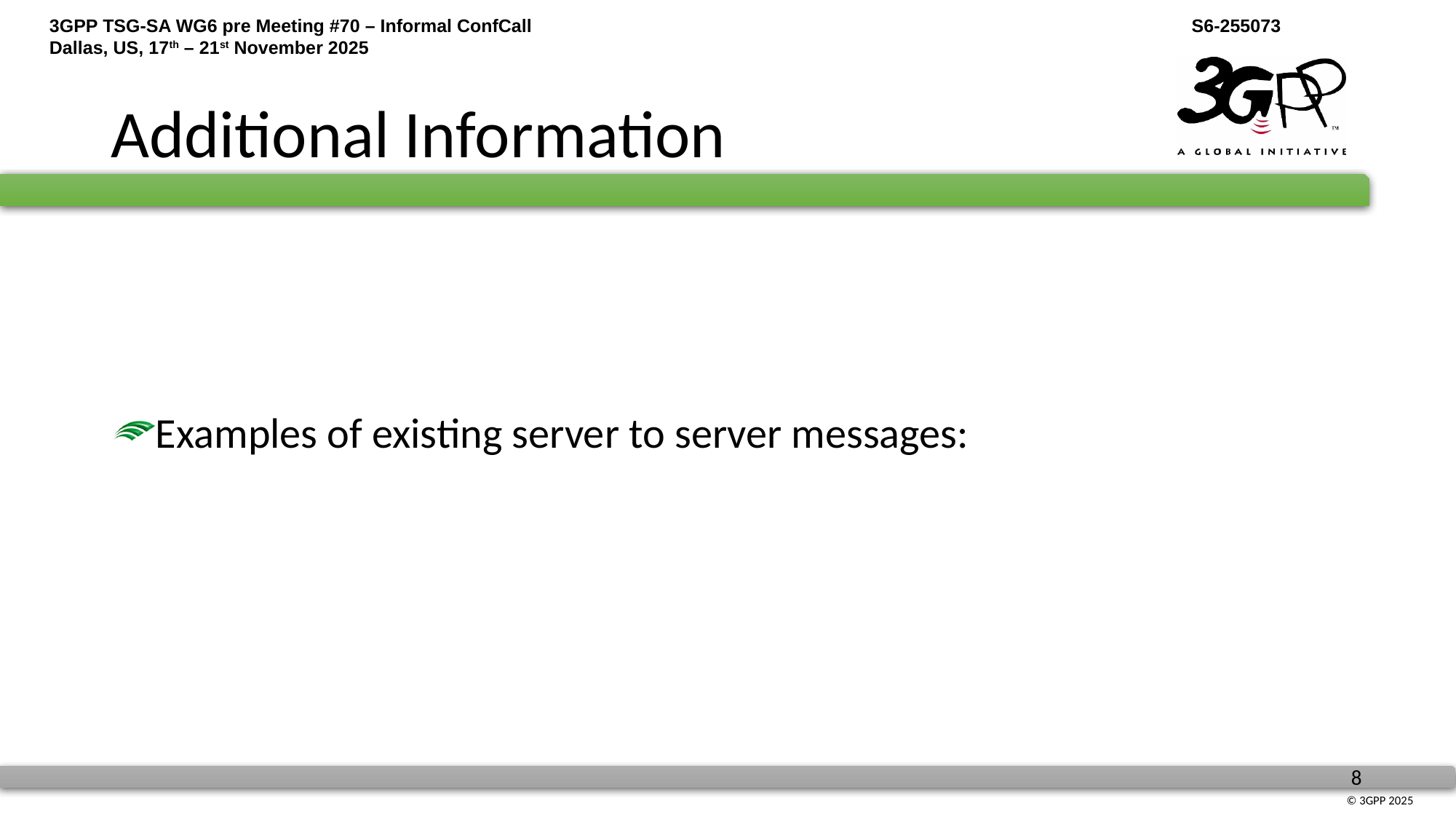

# Additional Information

Examples of existing server to server messages: